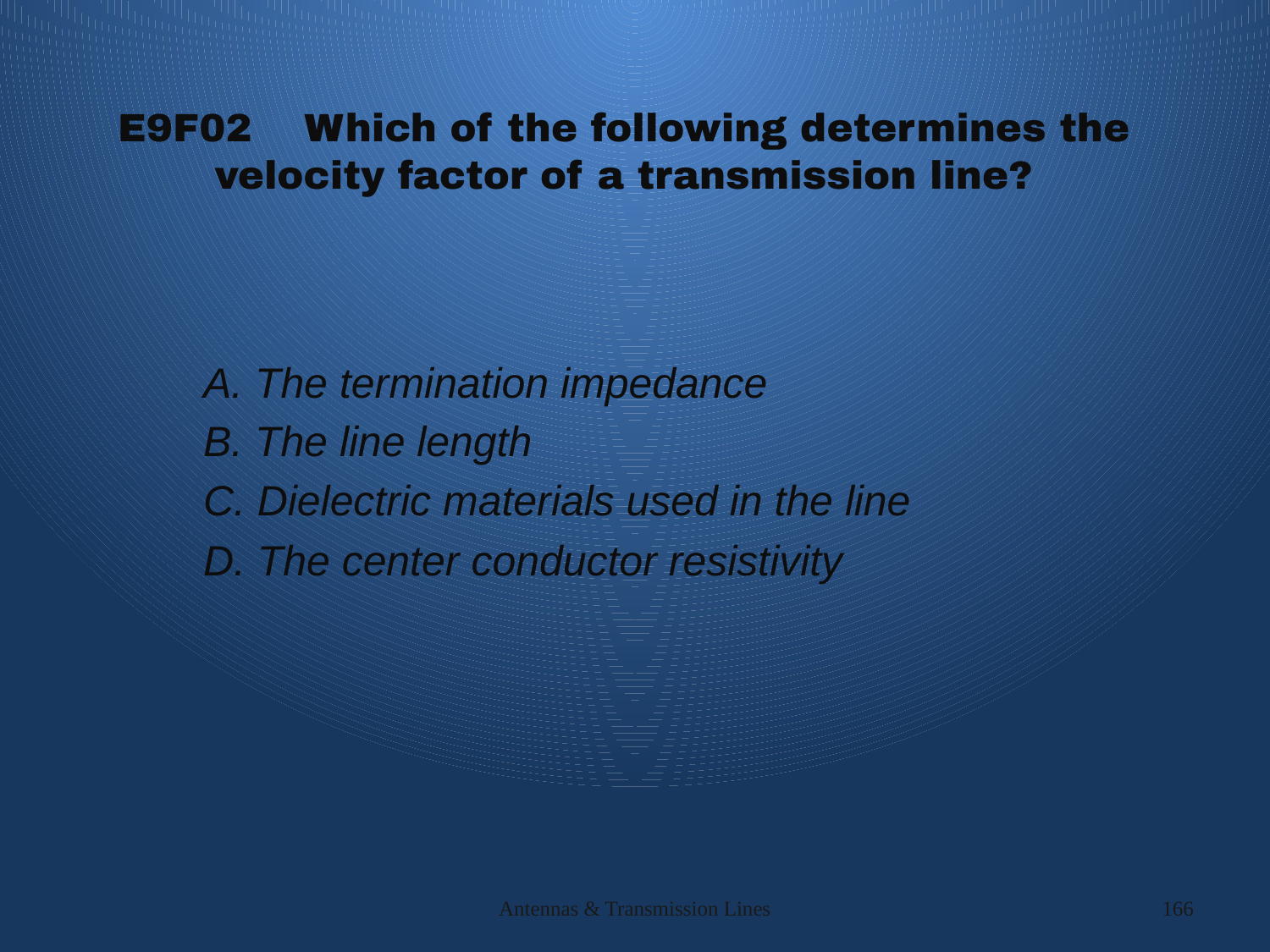

# E9F02    Which of the following determines the velocity factor of a transmission line?
A. The termination impedance
B. The line length
C. Dielectric materials used in the line
D. The center conductor resistivity
Antennas & Transmission Lines
166